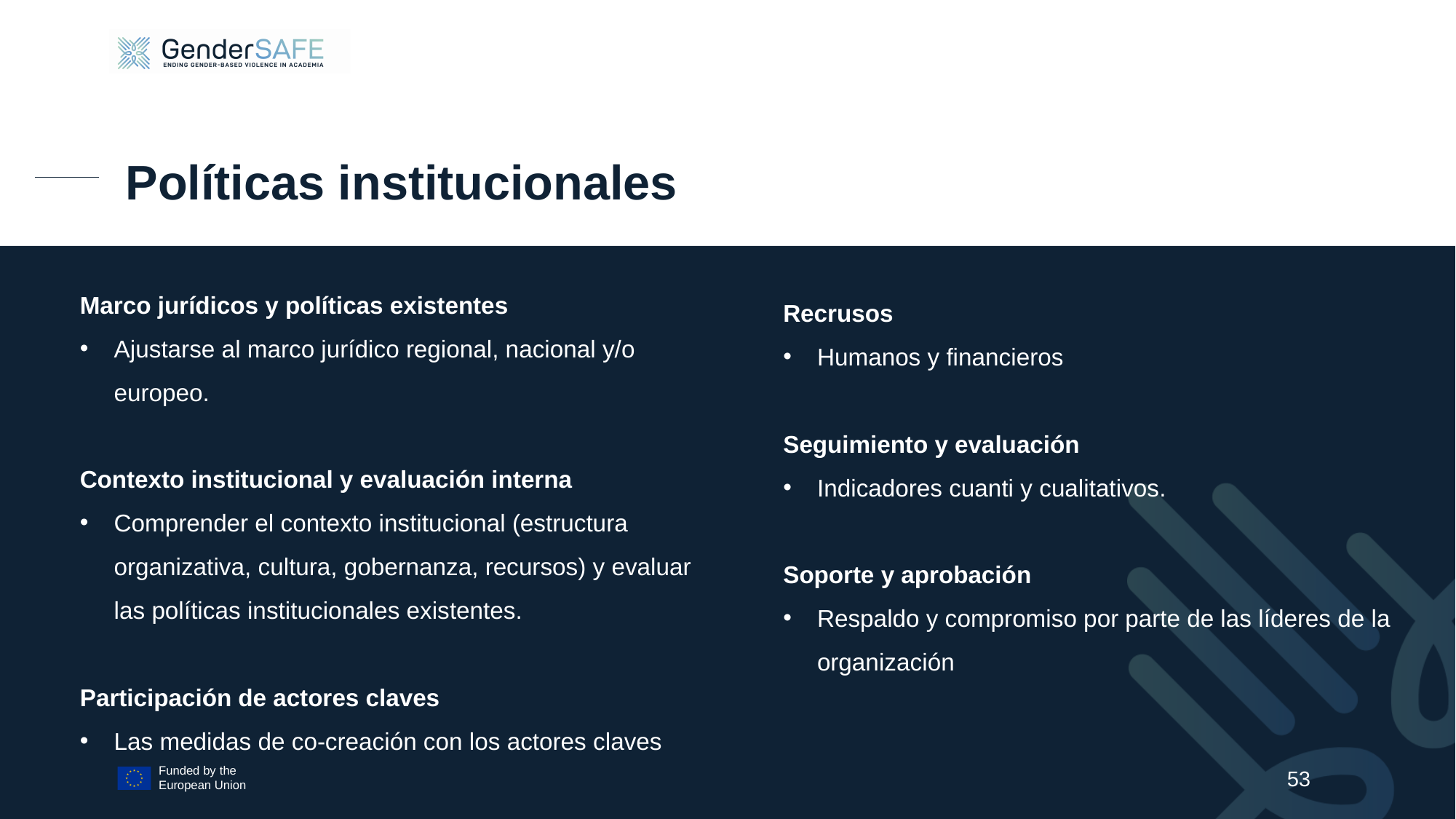

# Políticas institucionales
Marco jurídicos y políticas existentes
Ajustarse al marco jurídico regional, nacional y/o europeo.
Contexto institucional y evaluación interna
Comprender el contexto institucional (estructura organizativa, cultura, gobernanza, recursos) y evaluar las políticas institucionales existentes.
Participación de actores claves
Las medidas de co-creación con los actores claves
Recrusos
Humanos y financieros
Seguimiento y evaluación
Indicadores cuanti y cualitativos.
Soporte y aprobación
Respaldo y compromiso por parte de las líderes de la organización